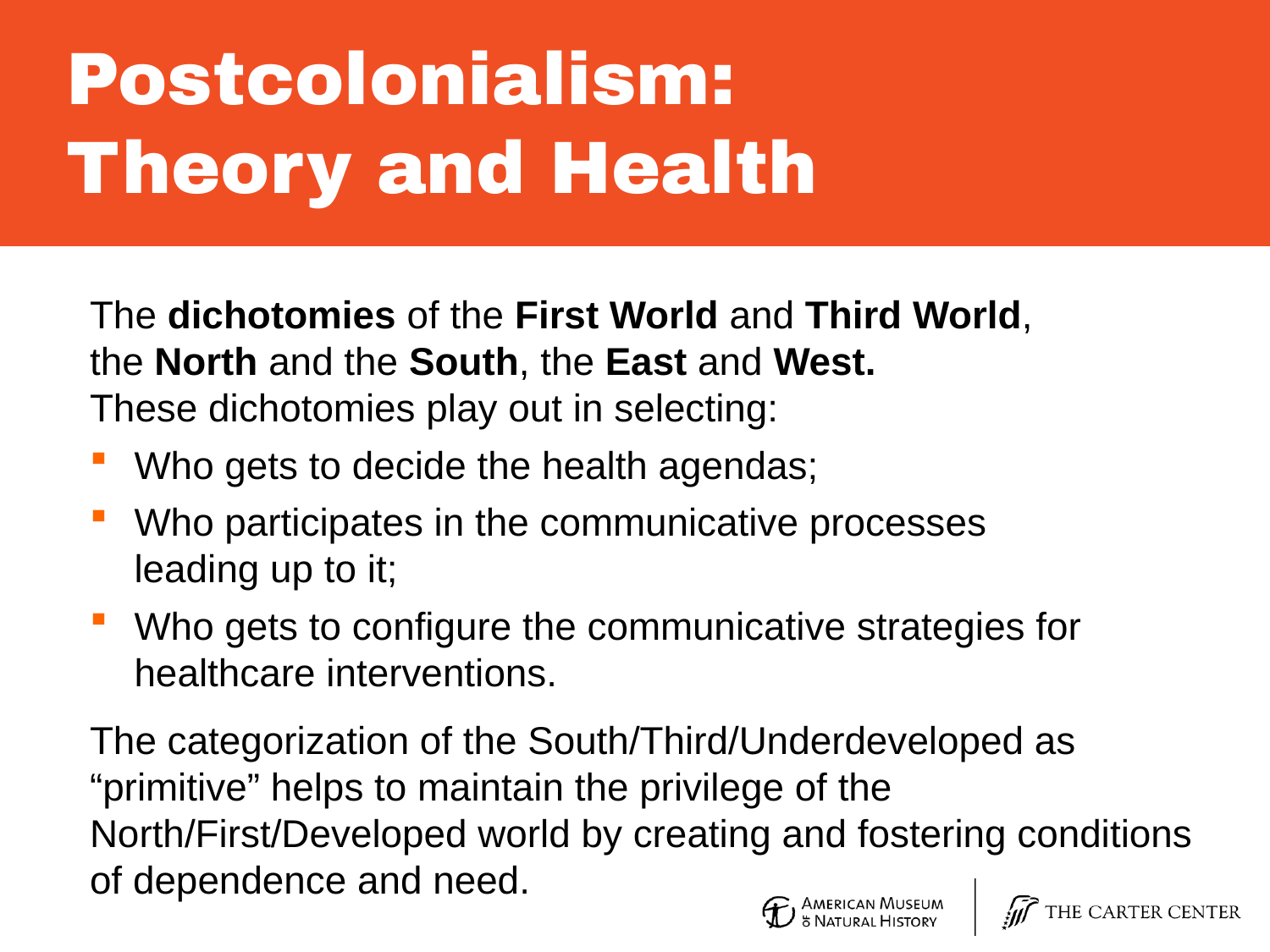

# Postcolonialism: Theory and Health
The dichotomies of the First World and Third World,
the North and the South, the East and West.
These dichotomies play out in selecting:
Who gets to decide the health agendas;
Who participates in the communicative processes
leading up to it;
Who gets to configure the communicative strategies for healthcare interventions.
The categorization of the South/Third/Underdeveloped as “primitive” helps to maintain the privilege of the North/First/Developed world by creating and fostering conditions of dependence and need.